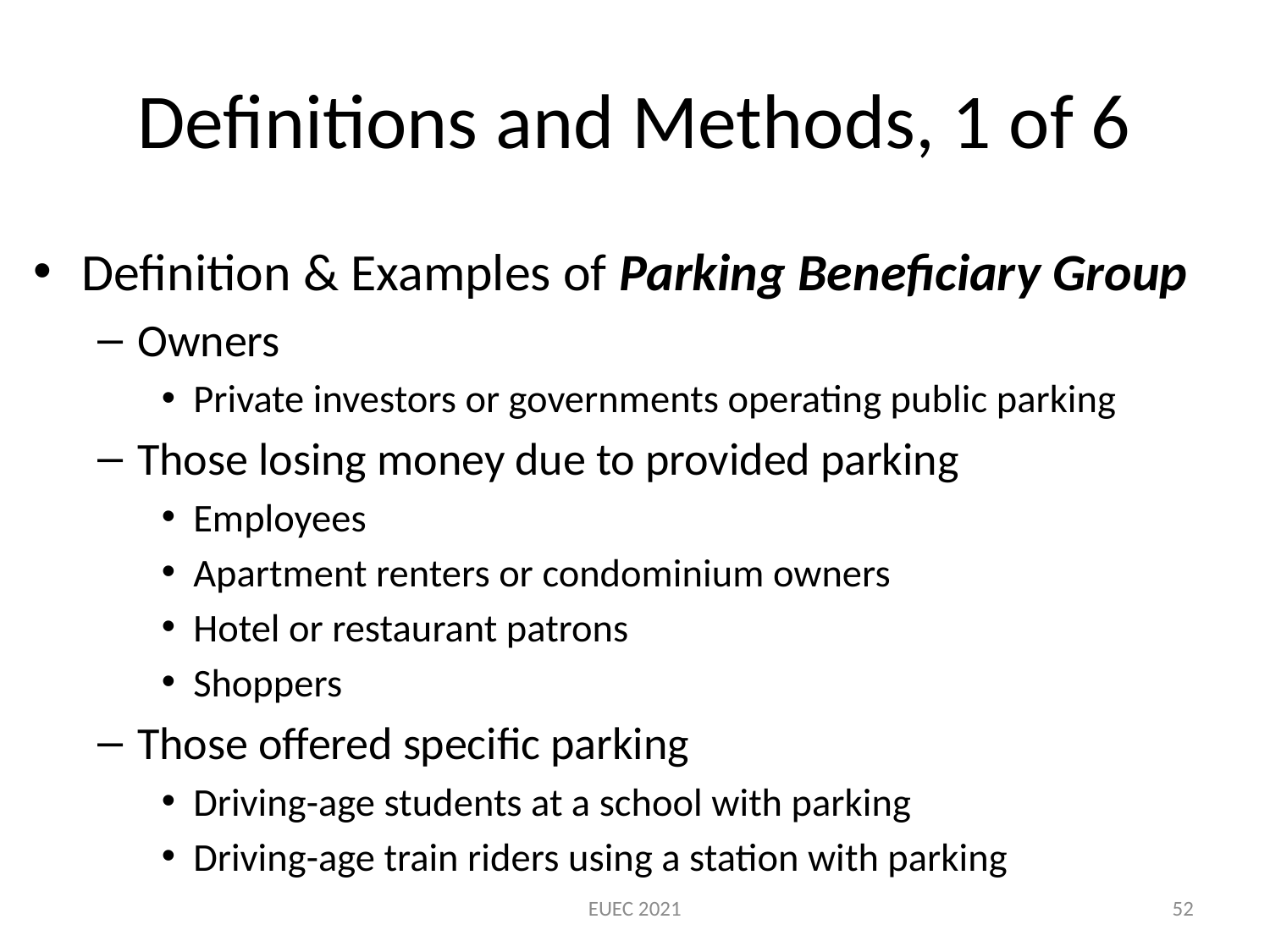

# Definitions and Methods, 1 of 6

Definition & Examples of Parking Beneficiary Group
Owners
Private investors or governments operating public parking
Those losing money due to provided parking
Employees
Apartment renters or condominium owners
Hotel or restaurant patrons
Shoppers
Those offered specific parking
Driving-age students at a school with parking
Driving-age train riders using a station with parking

EUEC 2021
52